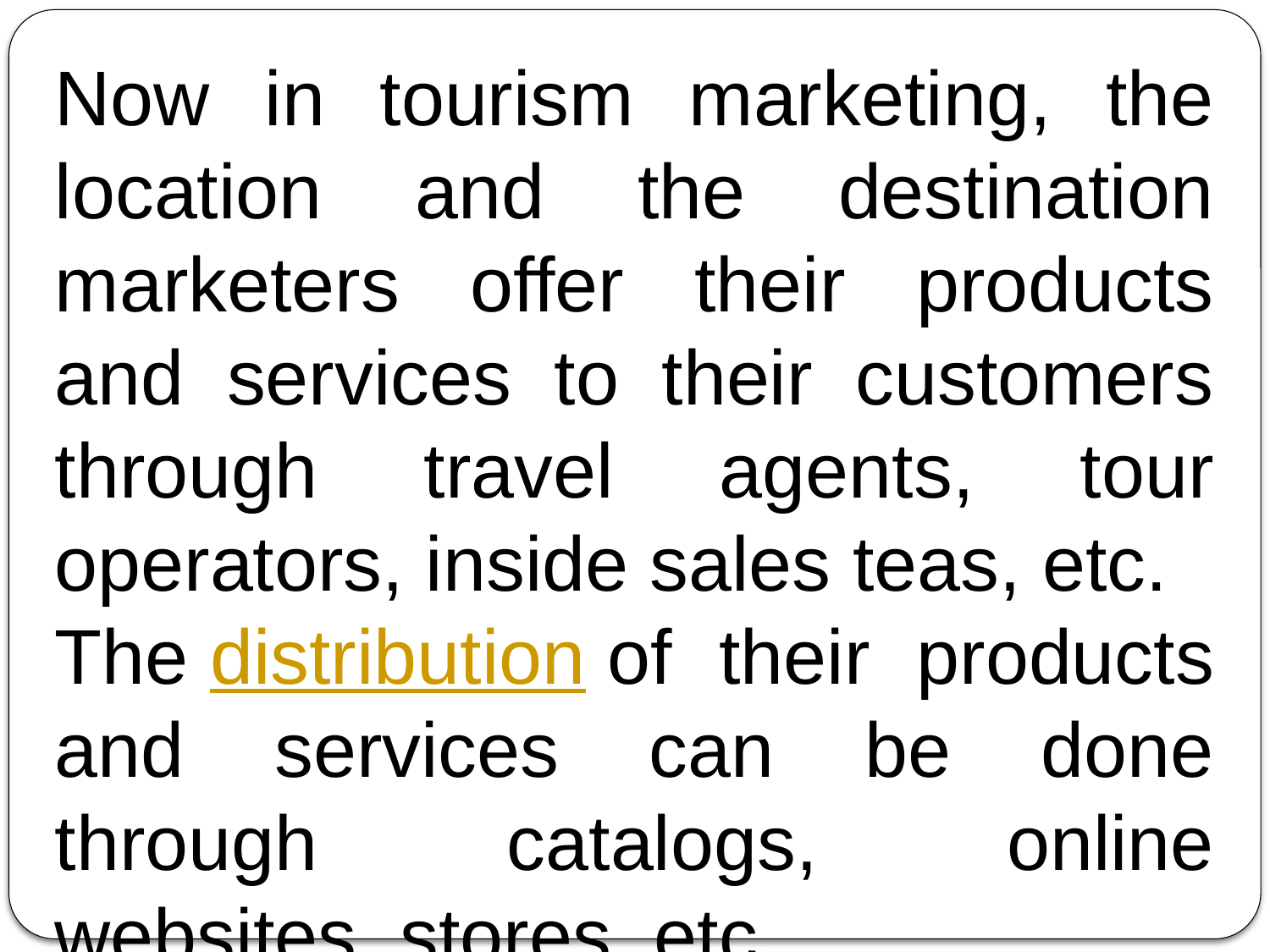

Now in tourism marketing, the location and the destination marketers offer their products and services to their customers through travel agents, tour operators, inside sales teas, etc.
The distribution of their products and services can be done through catalogs, online websites, stores, etc.